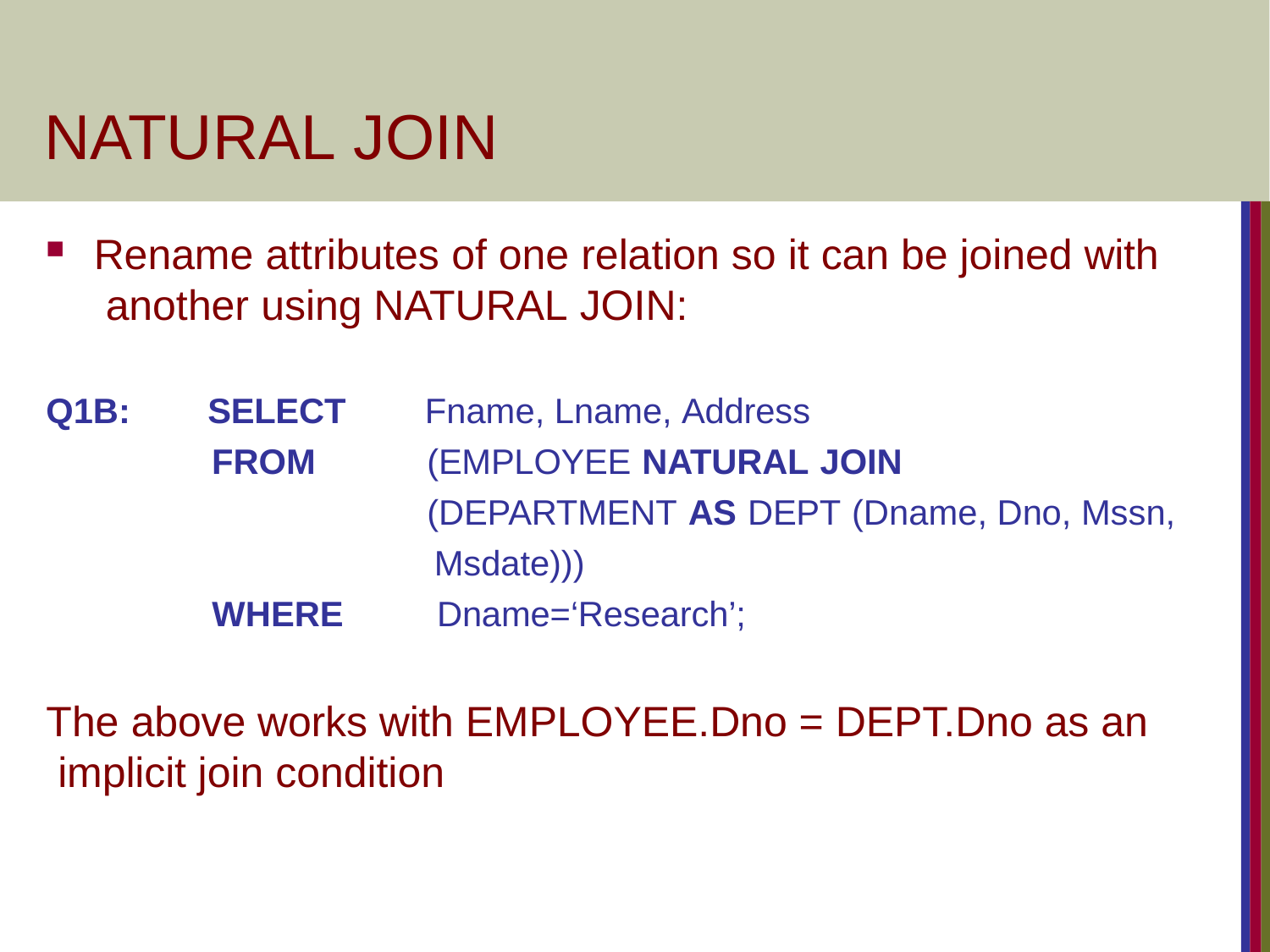

# NATURAL JOIN
Rename attributes of one relation so it can be joined with  another using NATURAL JOIN:
SELECT
FROM
Fname, Lname, Address
(EMPLOYEE NATURAL JOIN
(DEPARTMENT AS DEPT (Dname, Dno, Mssn,
Msdate)))
Dname=‘Research’;
Q1B:
WHERE
The above works with EMPLOYEE.Dno = DEPT.Dno as an  implicit join condition